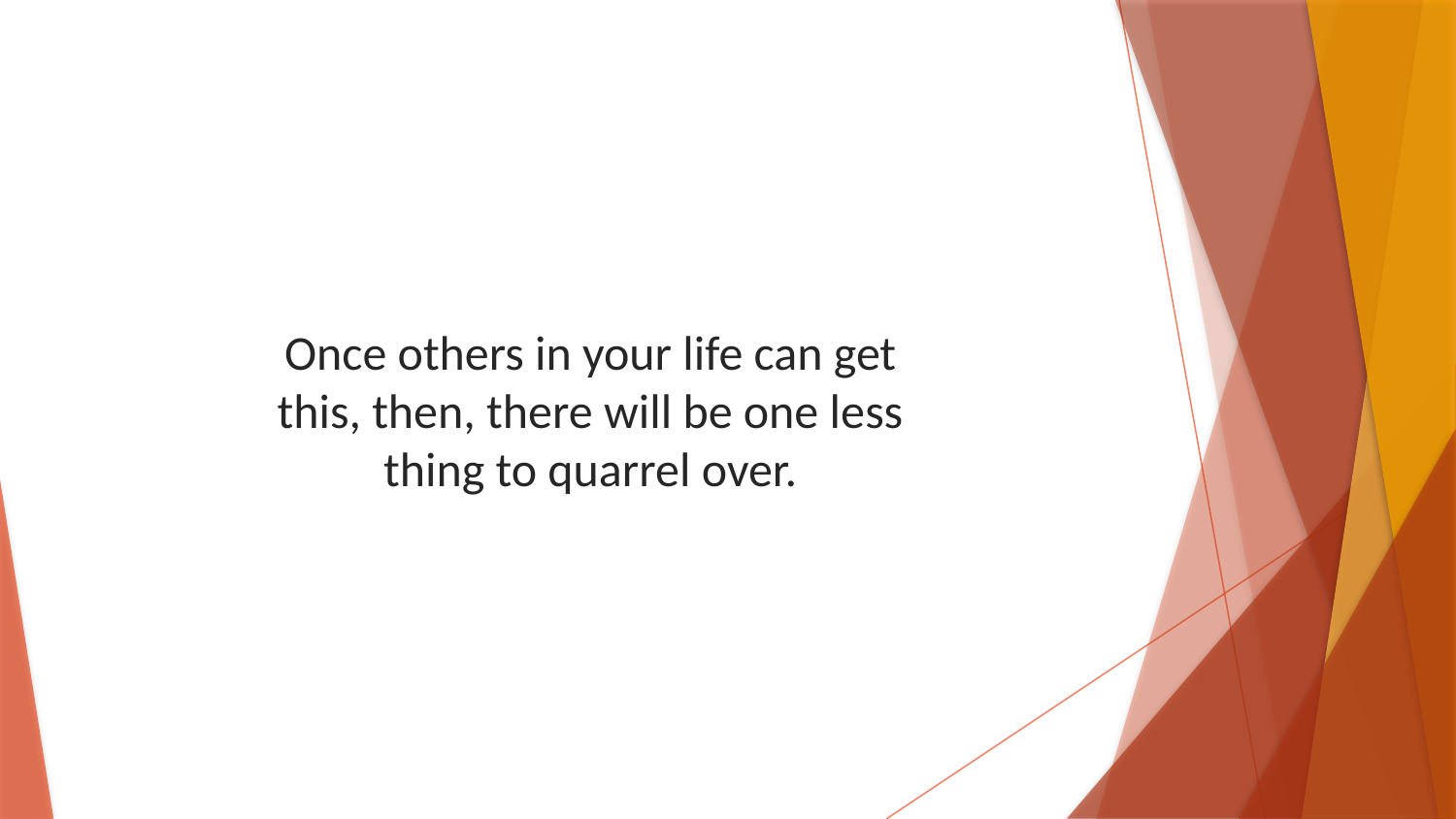

Once others in your life can get this, then, there will be one less thing to quarrel over.